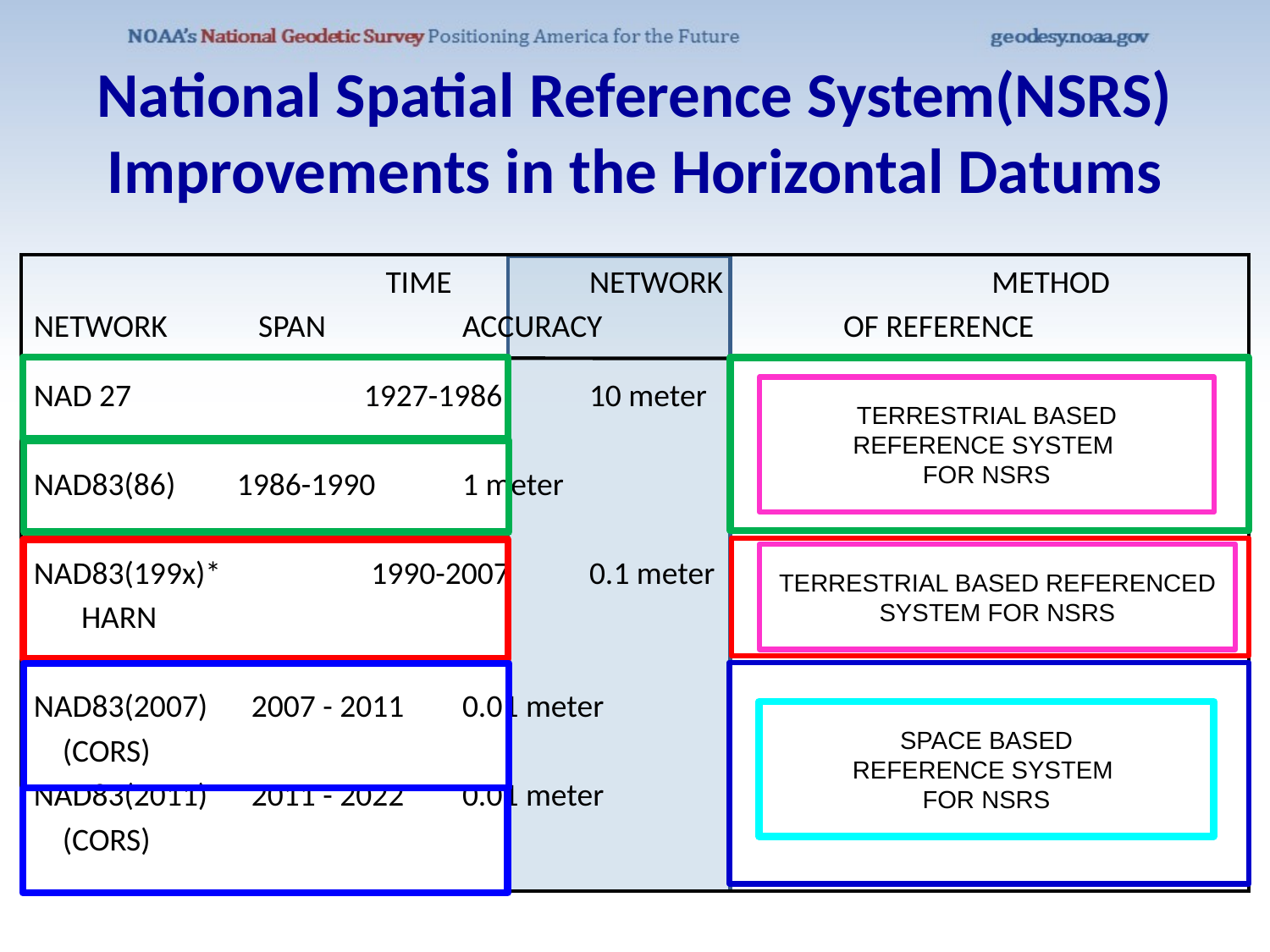

# National Spatial Reference System(NSRS) Improvements in the Horizontal Datums
			       TIME		NETWORK		   METHOD
NETWORK	       SPAN		ACCURACY		OF REFERENCE

NAD 27		    1927-1986	10 meter

NAD83(86)	    1986-1990	1 meter

NAD83(199x)* 	     1990-2007	0.1 meter
	HARN

NAD83(2007)	      2007 - 2011	0.01 meter
    (CORS)
NAD83(2011)	      2011 - 2022	0.01 meter
    (CORS)

   TRAVERSE & TRIANGULATION -
	GROUND MARKS USED FOR REFERENCING THE NSRS.

TERRESTRIAL BASED
REFERENCE SYSTEM
FOR NSRS

   GPS BECOMES MEANS OF    POSITIONING – STILL GRND MARKS.

TERRESTRIAL BASED REFERENCED
SYSTEM FOR NSRS

   GPS – CORS STATIONS ARE  MEANS OF REFERENCE FOR THE NSRS.

SPACE BASED
REFERENCE SYSTEM
FOR NSRS